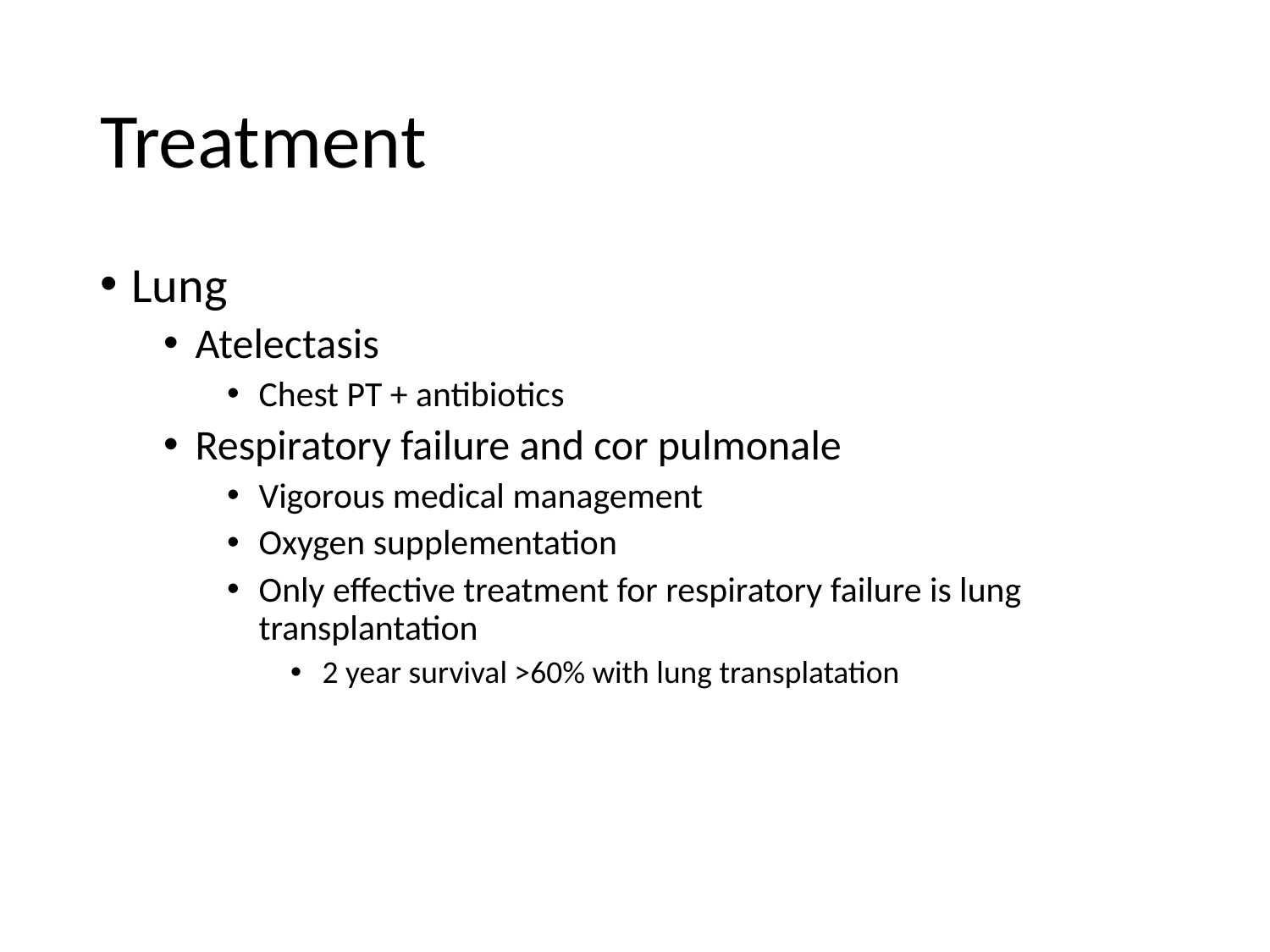

# Treatment
Lung
Atelectasis
Chest PT + antibiotics
Respiratory failure and cor pulmonale
Vigorous medical management
Oxygen supplementation
Only effective treatment for respiratory failure is lung transplantation
2 year survival >60% with lung transplatation